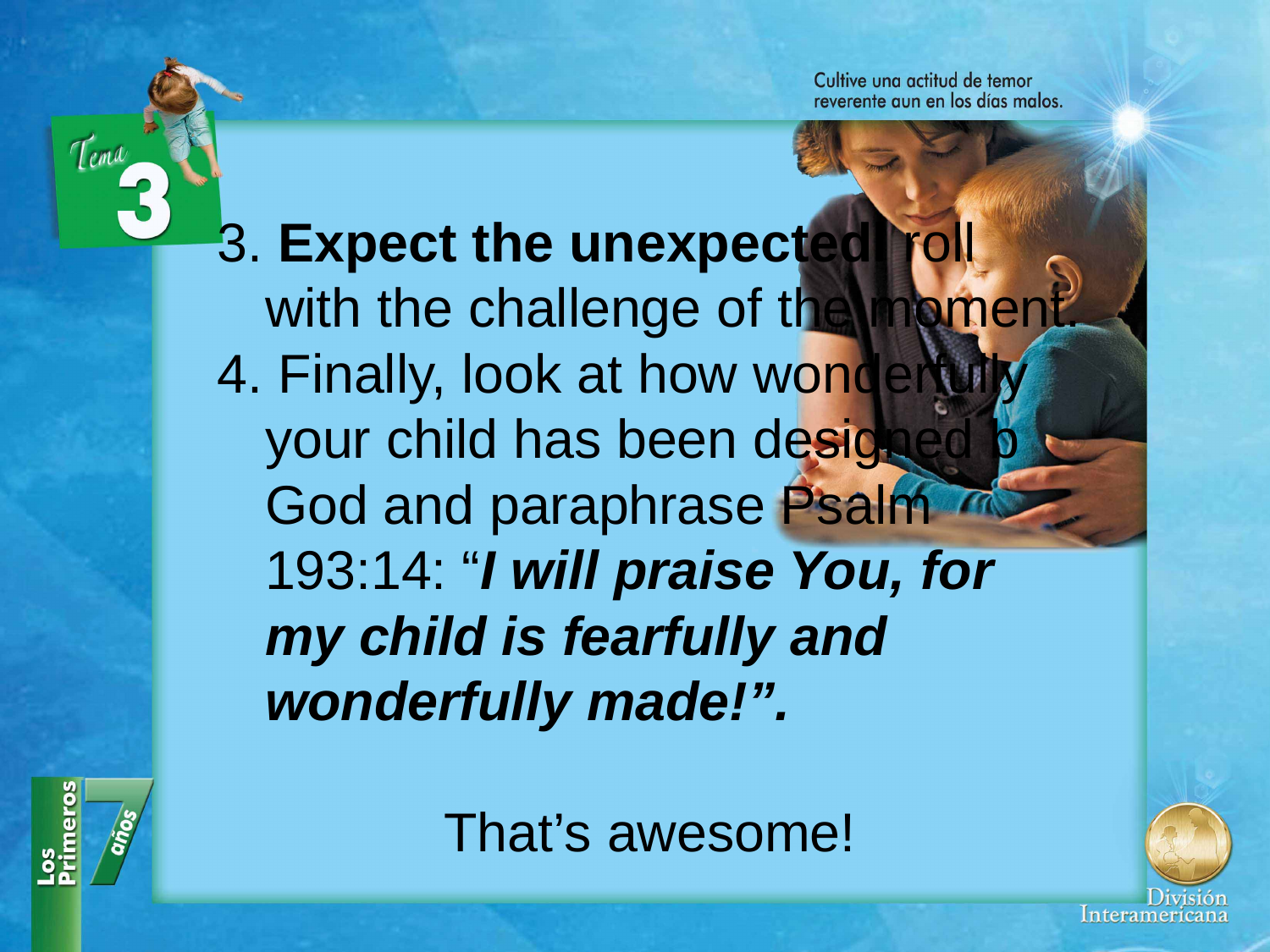

3. Expect the unexpectedl roll with the challenge of the moment.
4. Finally, look at how wonderfully your child has been designed b God and paraphrase Psalm 193:14: “I will praise You, for my child is fearfully and wonderfully made!”.

That’s awesome!